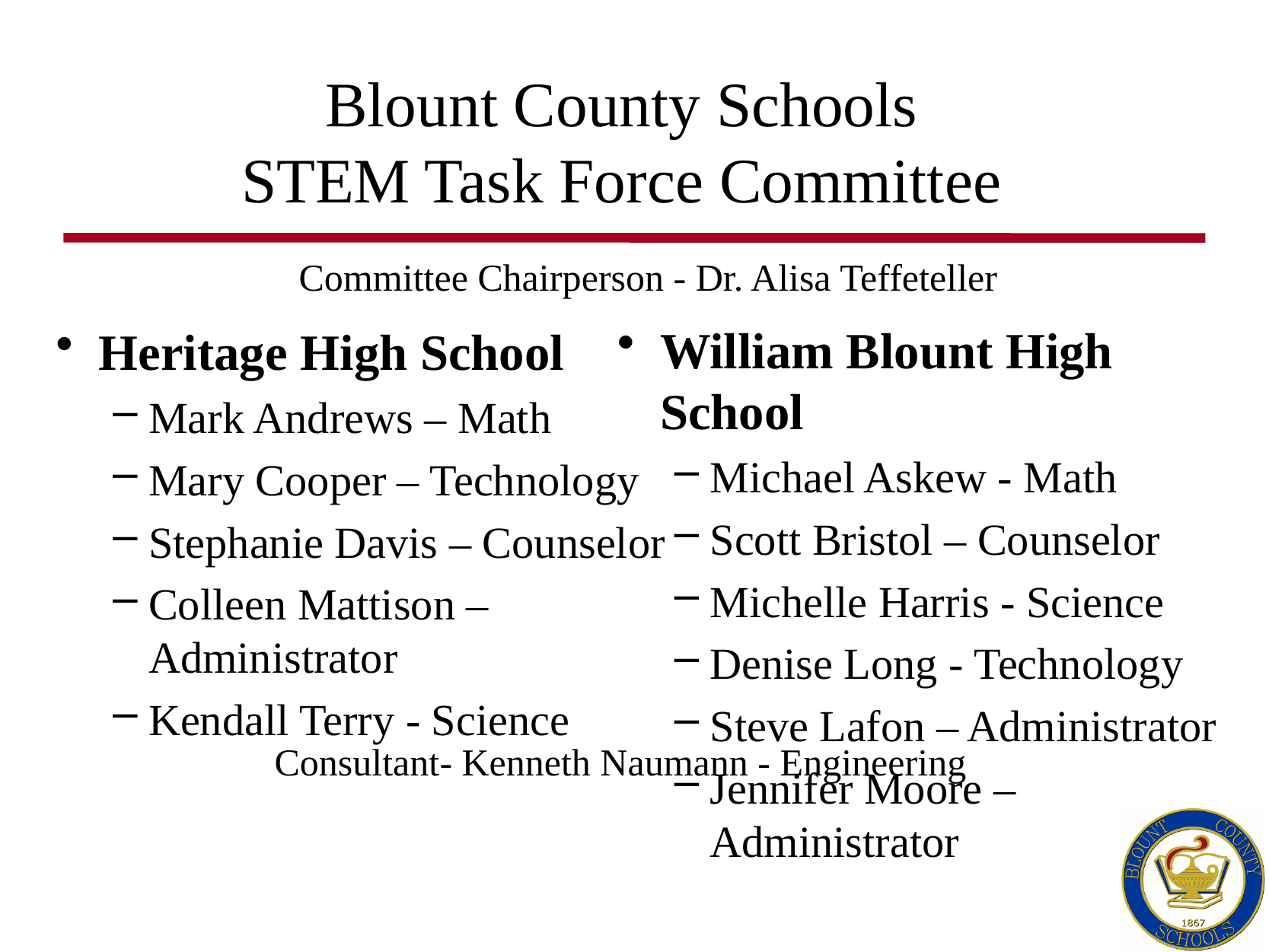

# Blount County Schools STEM Task Force Committee

Committee Chairperson - Dr. Alisa Teffeteller
William Blount High School
Michael Askew - Math
Scott Bristol – Counselor
Michelle Harris - Science
Denise Long - Technology
Steve Lafon – Administrator
Jennifer Moore – Administrator

Heritage High School
Mark Andrews – Math
Mary Cooper – Technology
Stephanie Davis – Counselor
Colleen Mattison – Administrator
Kendall Terry - Science

Consultant- Kenneth Naumann - Engineering